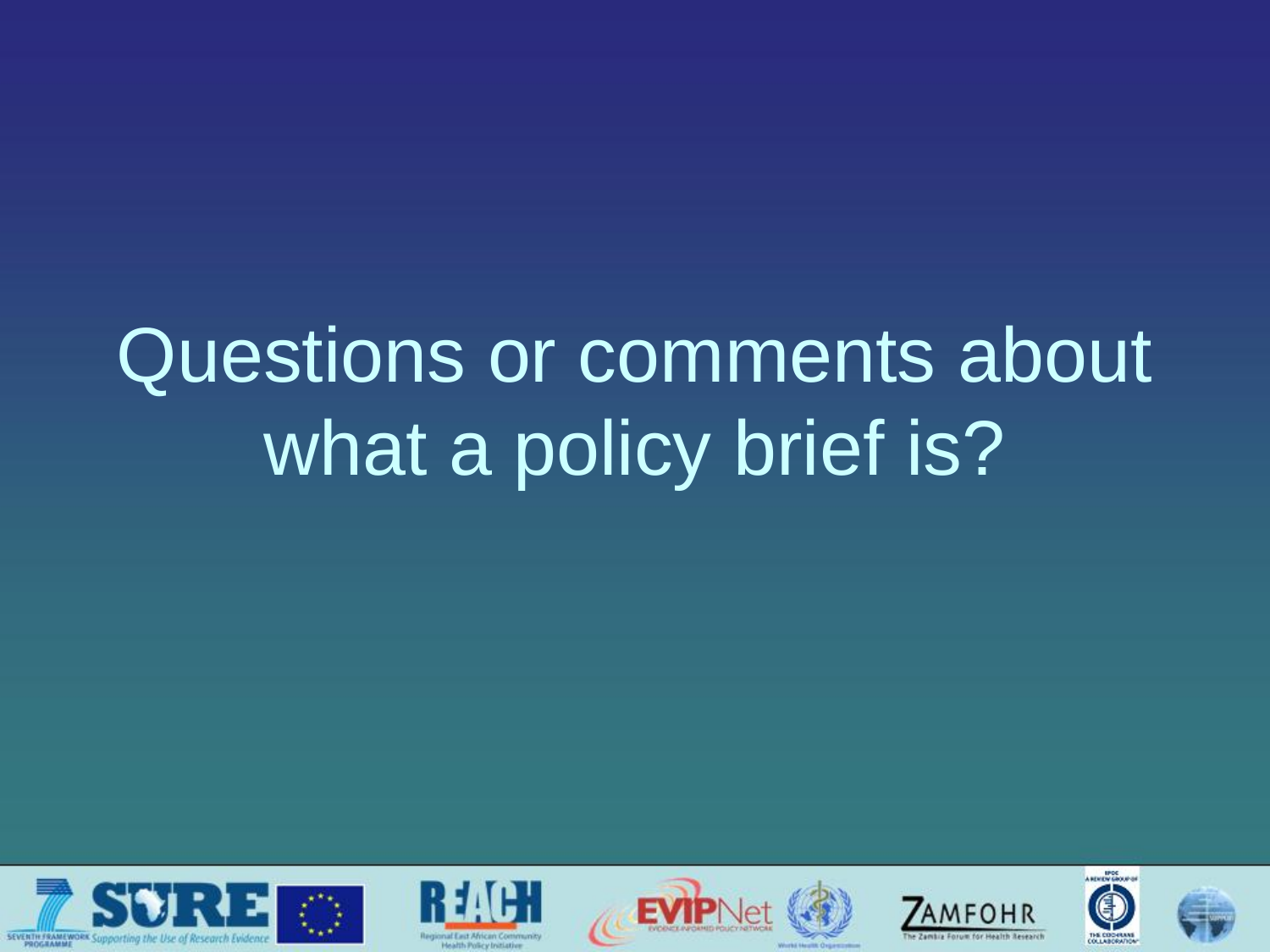

# Questions or comments about what a policy brief is?